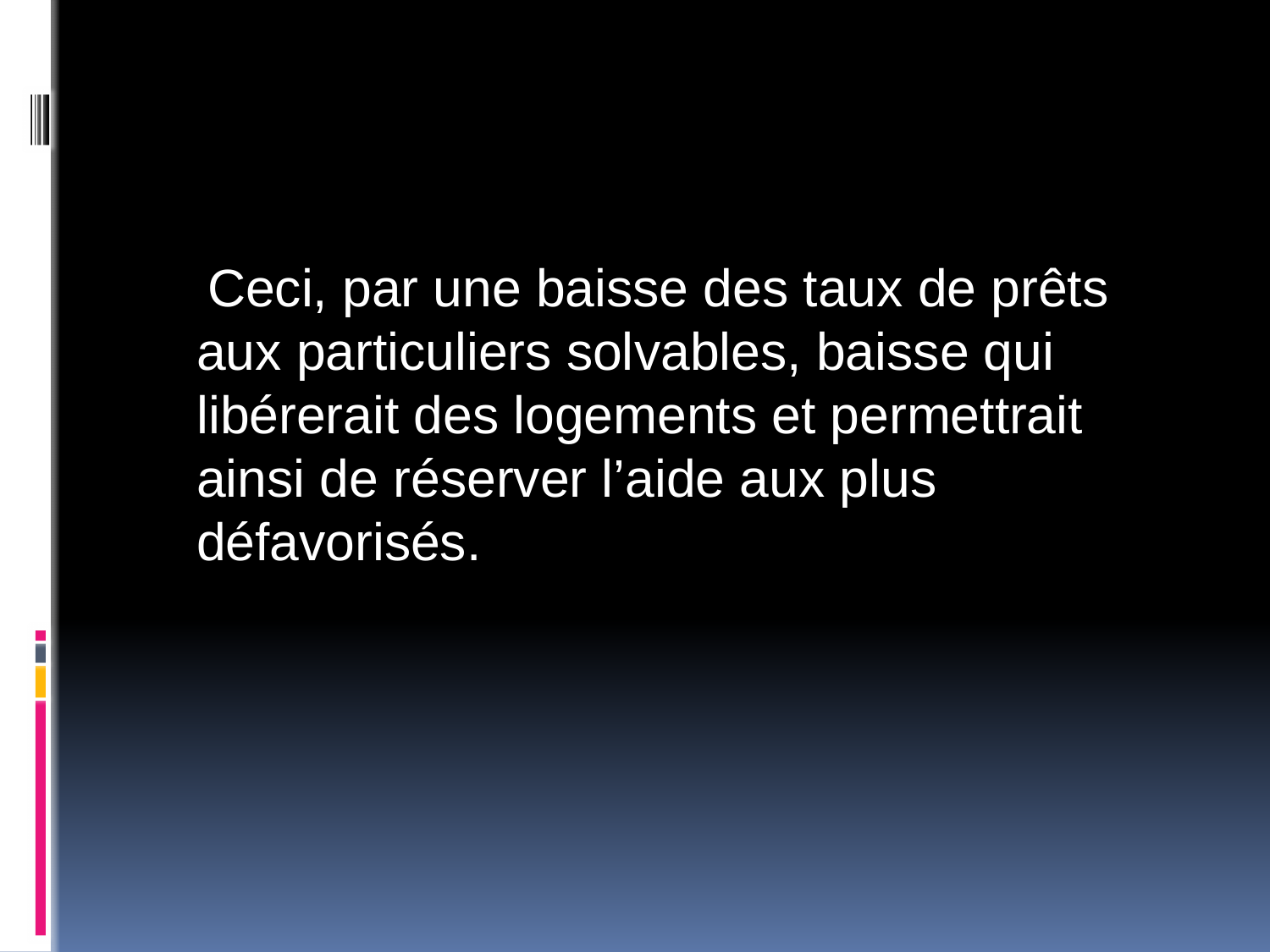

#
    Ceci, par une baisse des taux de prêts aux particuliers solvables, baisse qui libérerait des logements et permettrait ainsi de réserver l’aide aux plus défavorisés.